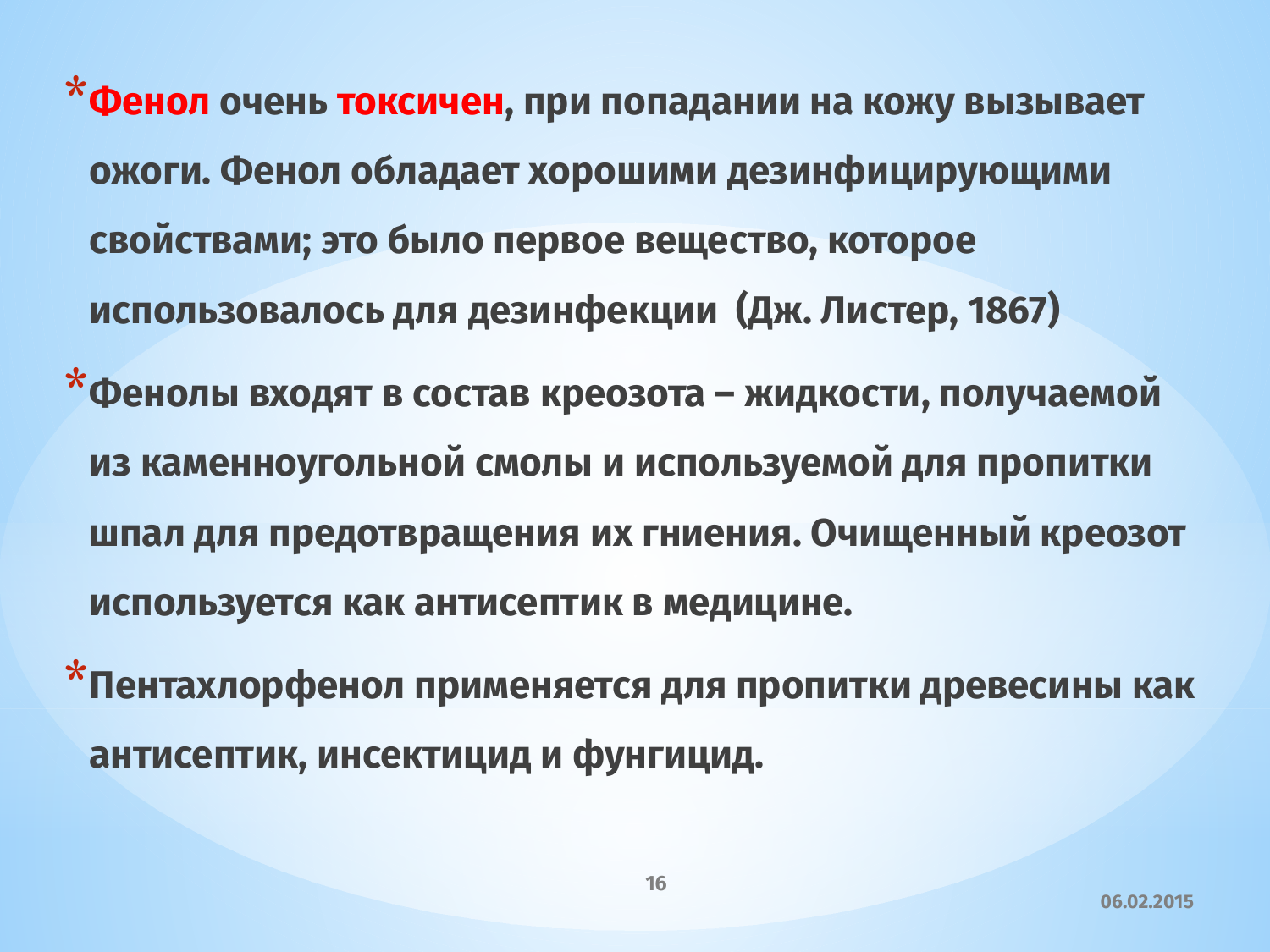

Фенол очень токсичен, при попадании на кожу вызывает ожоги. Фенол обладает хорошими дезинфицирующими свойствами; это было первое вещество, которое использовалось для дезинфекции  (Дж. Листер, 1867)
Фенолы входят в состав креозота – жидкости, получаемой из каменноугольной смолы и используемой для пропитки шпал для предотвращения их гниения. Очищенный креозот используется как антисептик в медицине.
Пентахлорфенол применяется для пропитки древесины как антисептик, инсектицид и фунгицид.

16
06.02.2015